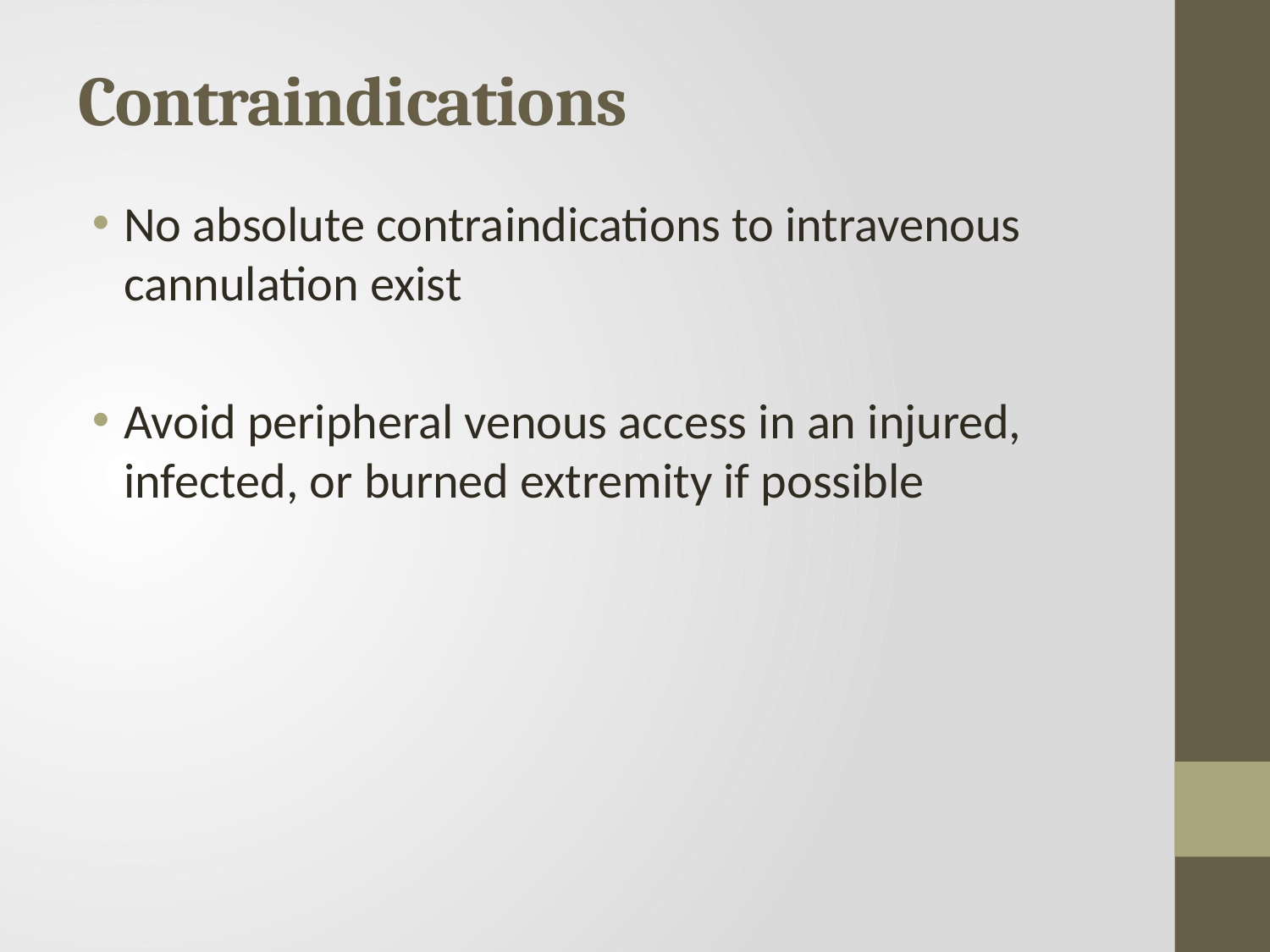

# Contraindications
No absolute contraindications to intravenous cannulation exist

Avoid peripheral venous access in an injured, infected, or burned extremity if possible